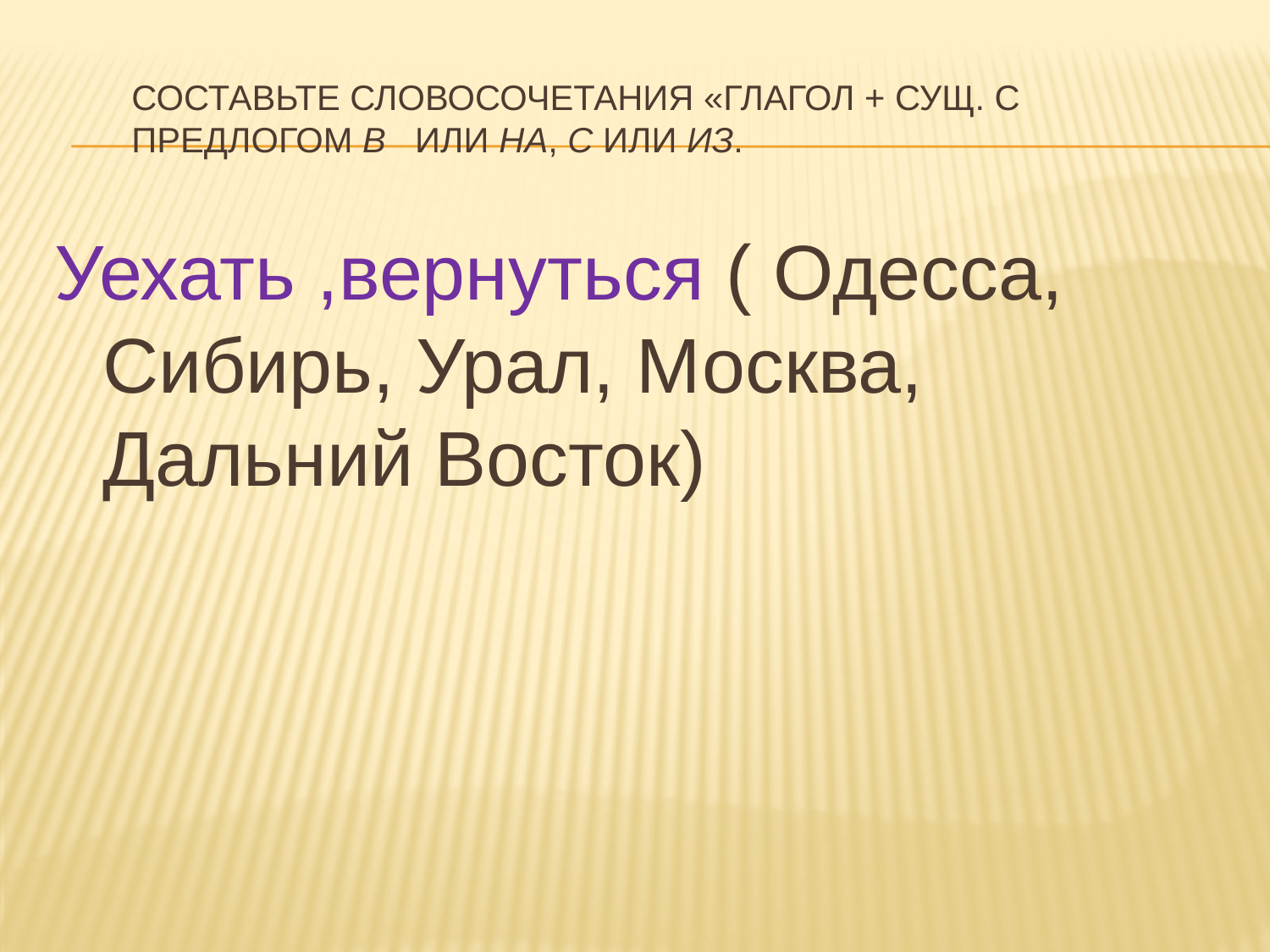

# Составьте словосочетания «глагол + сущ. С предлогом в   или на, с или из.
Уехать ,вернуться ( Одесса, Сибирь, Урал, Москва, Дальний Восток)